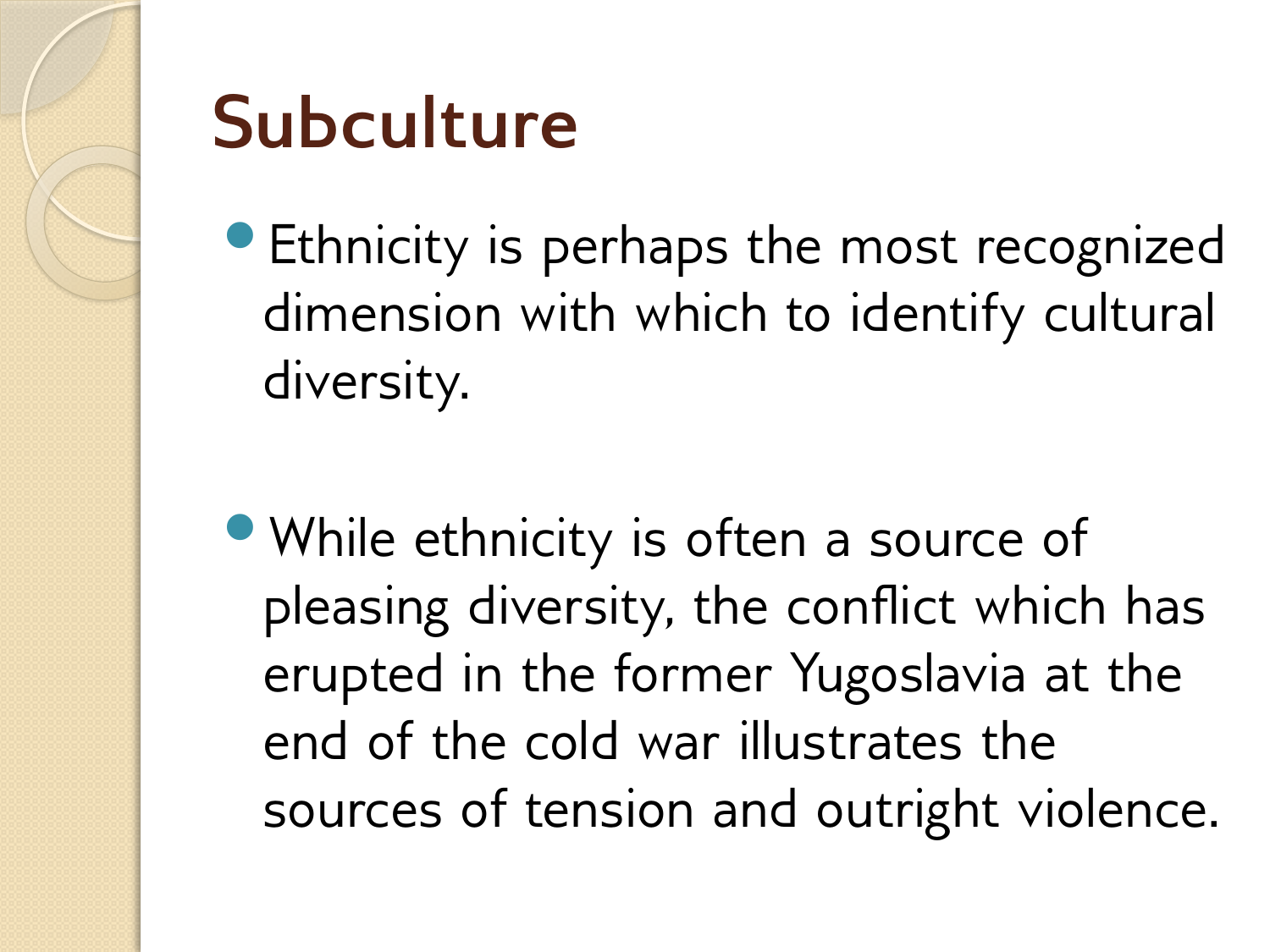

# Subculture
Ethnicity is perhaps the most recognized dimension with which to identify cultural diversity.

While ethnicity is often a source of pleasing diversity, the conflict which has erupted in the former Yugoslavia at the end of the cold war illustrates the sources of tension and outright violence.